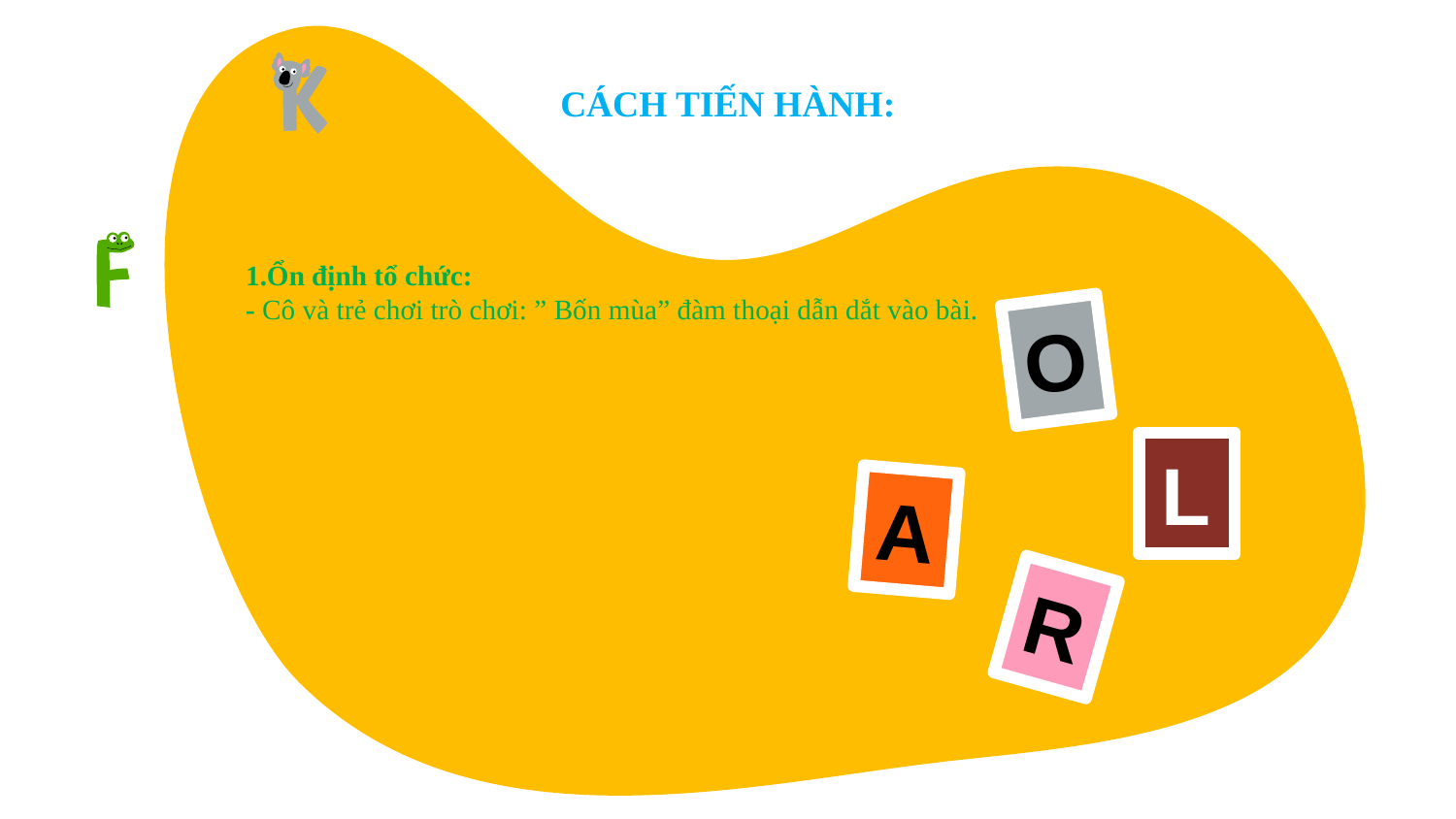

CÁCH TIẾN HÀNH:

1.Ổn định tổ chức:
- Cô và trẻ chơi trò chơi: ” Bốn mùa” đàm thoại dẫn dắt vào bài.

O

L

A

R